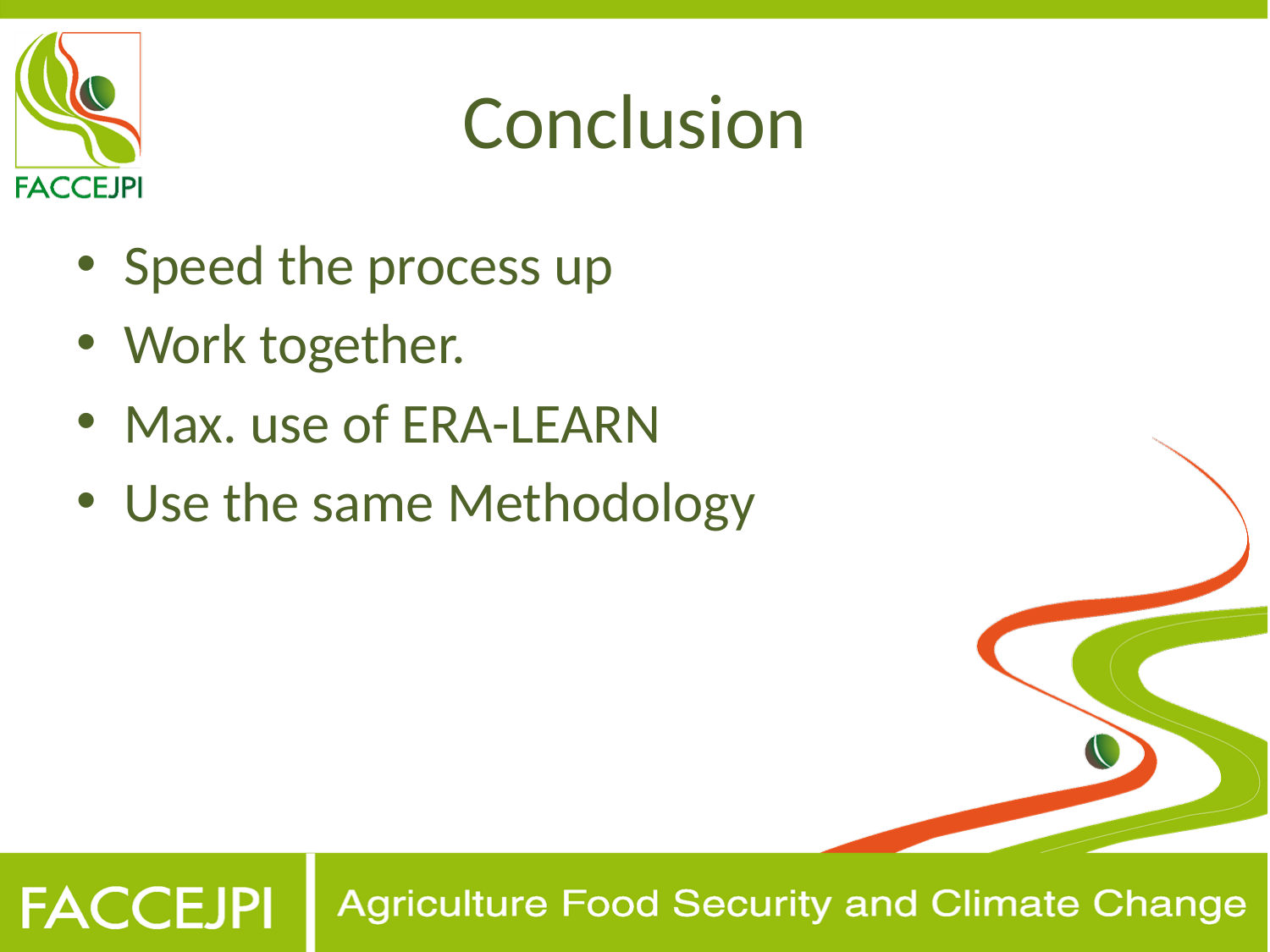

# Conclusion
Speed the process up
Work together.
Max. use of ERA-LEARN
Use the same Methodology